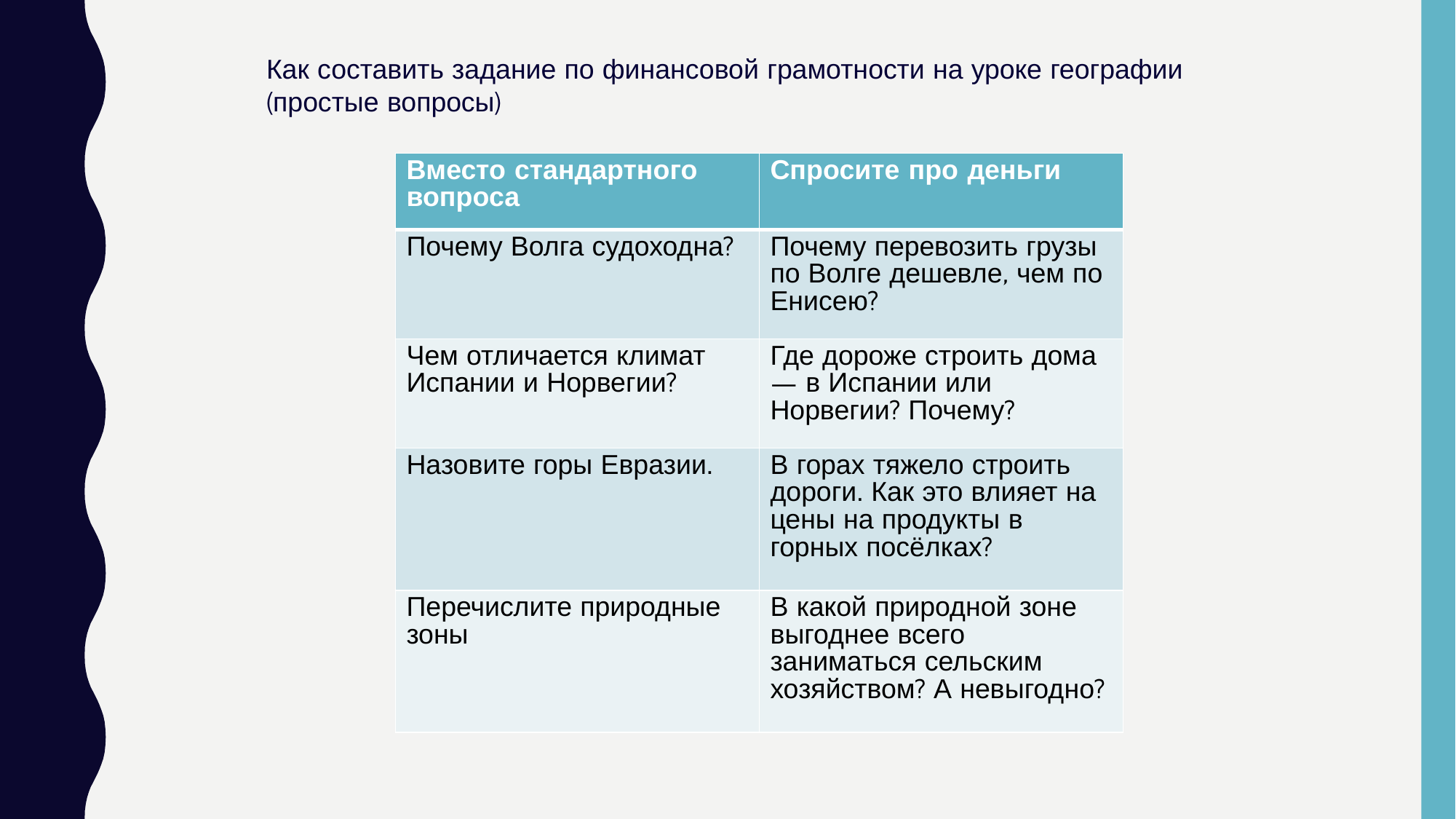

Как составить задание по финансовой грамотности на уроке географии (простые вопросы)
| Вместо стандартного вопроса | Спросите про деньги |
| --- | --- |
| Почему Волга судоходна? | Почему перевозить грузы по Волге дешевле, чем по Енисею? |
| Чем отличается климат Испании и Норвегии? | Где дороже строить дома — в Испании или Норвегии? Почему? |
| Назовите горы Евразии. | В горах тяжело строить дороги. Как это влияет на цены на продукты в горных посёлках? |
| Перечислите природные зоны | В какой природной зоне выгоднее всего заниматься сельским хозяйством? А невыгодно? |